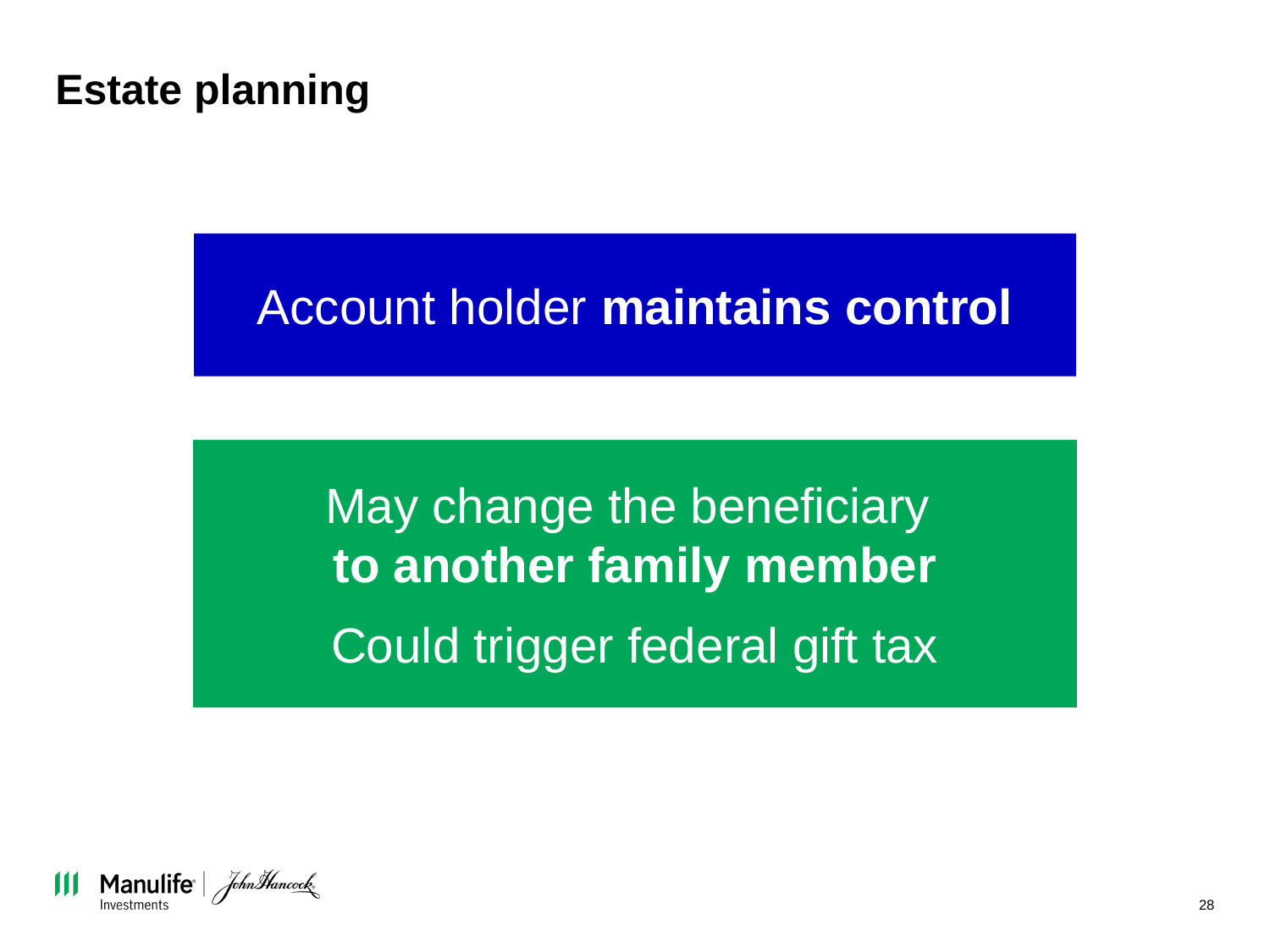

# Estate planning
Account holder maintains control
May change the beneficiary
to another family member
Could trigger federal gift tax
28
THIS MATERIAL IS FOR INSTITUTIONAL/BROKER-DEALER USE ONLY. NOT FOR DISTRIBUTION OR USE WITH THE PUBLIC.